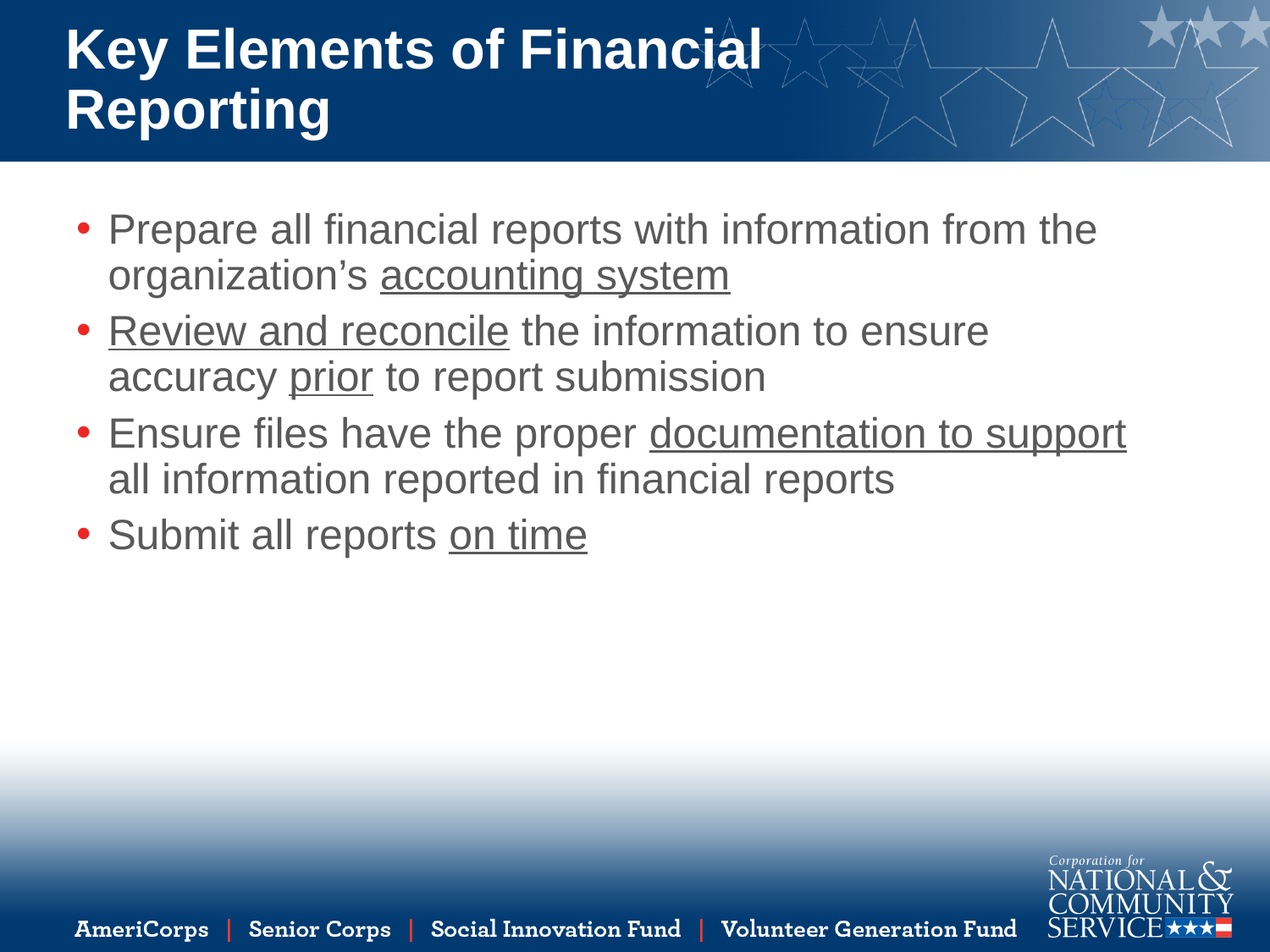

Key Elements of Financial Reporting
Prepare all financial reports with information from the organization’s accounting system
Review and reconcile the information to ensure accuracy prior to report submission
Ensure files have the proper documentation to support all information reported in financial reports
Submit all reports on time